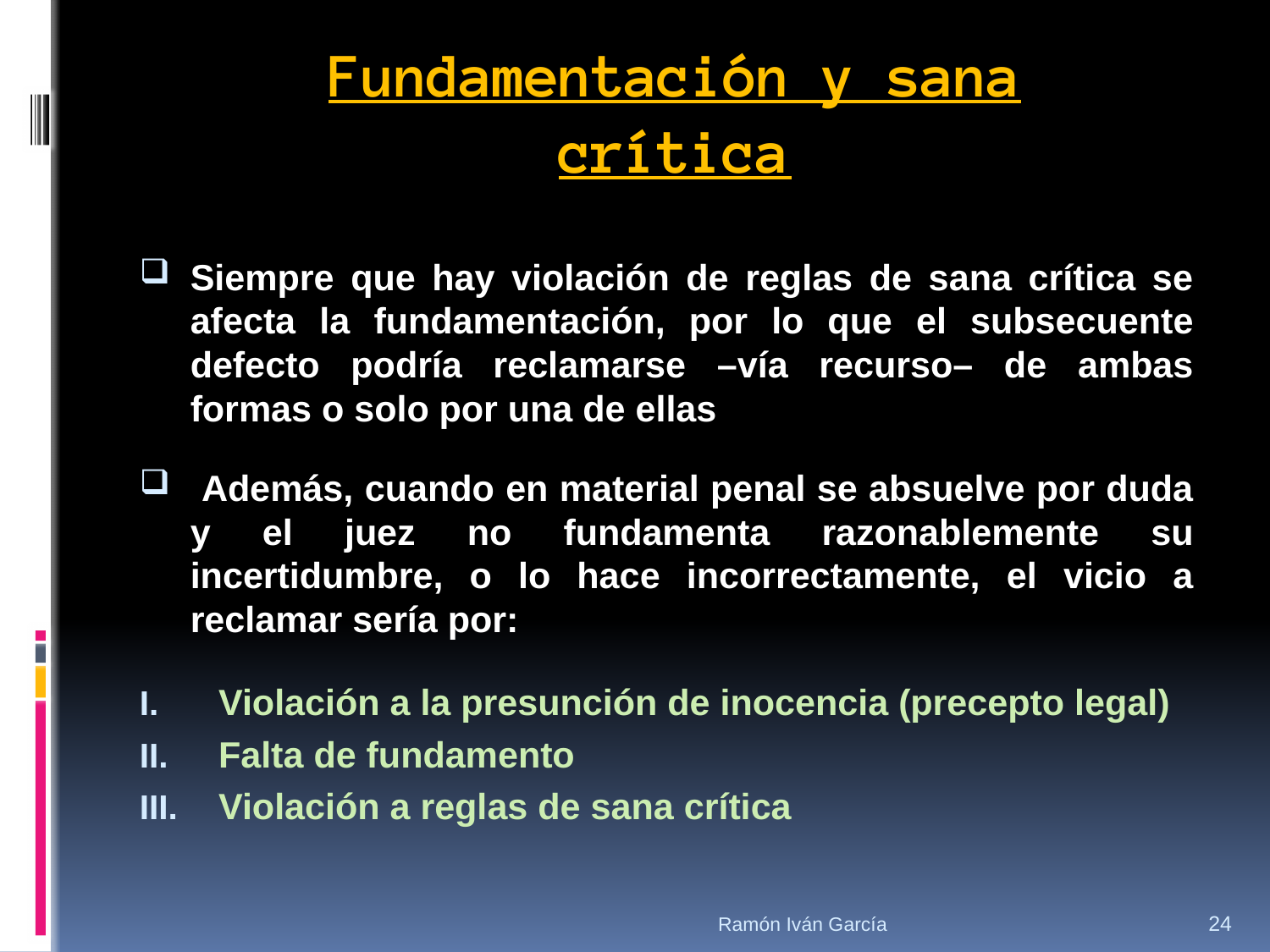

# Fundamentación y sana crítica
Siempre que hay violación de reglas de sana crítica se afecta la fundamentación, por lo que el subsecuente defecto podría reclamarse –vía recurso– de ambas formas o solo por una de ellas

 Además, cuando en material penal se absuelve por duda y el juez no fundamenta razonablemente su incertidumbre, o lo hace incorrectamente, el vicio a reclamar sería por:

Violación a la presunción de inocencia (precepto legal)
Falta de fundamento
Violación a reglas de sana crítica
Ramón Iván García
24